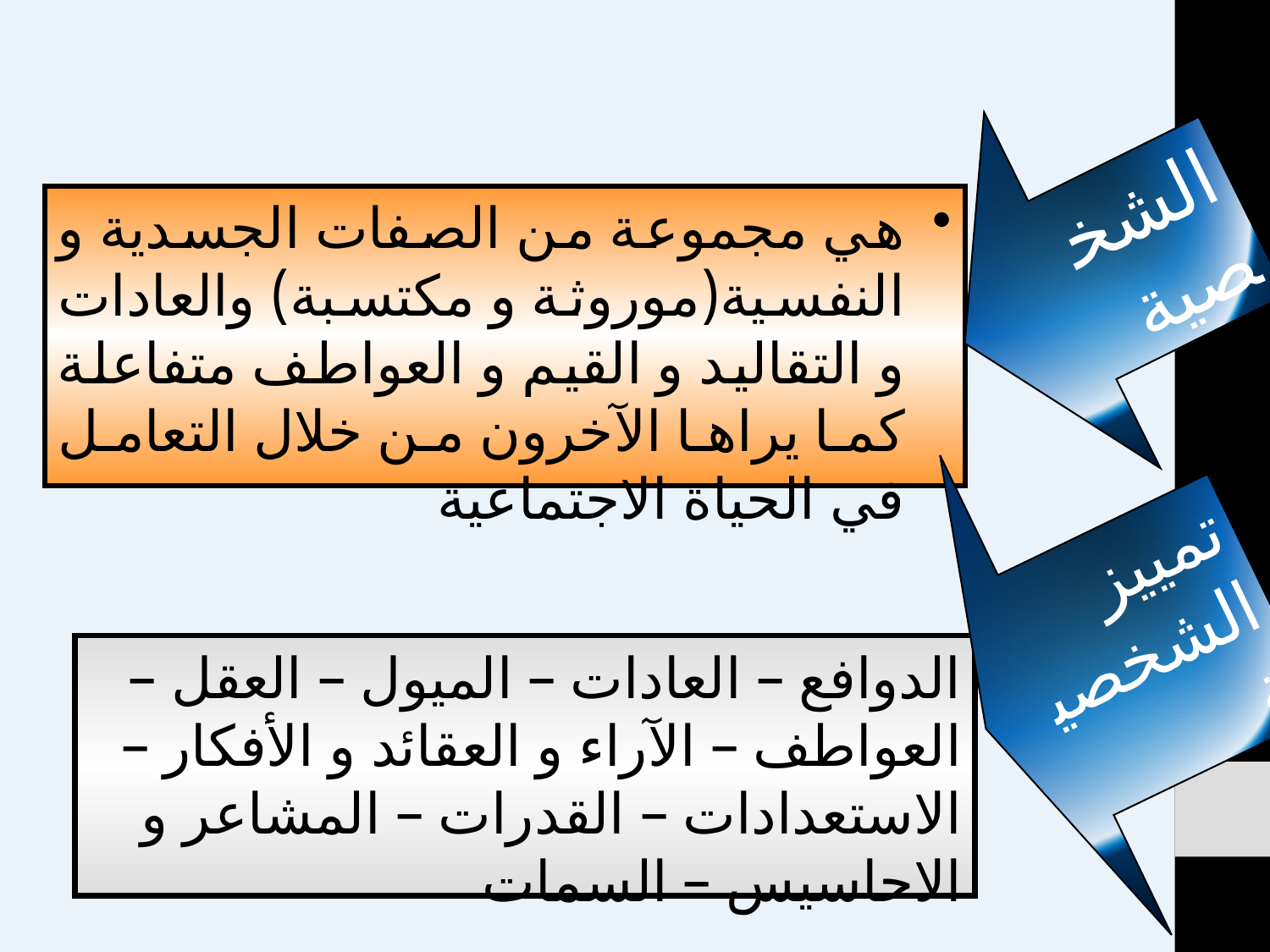

الشخصية
هي مجموعة من الصفات الجسدية و النفسية(موروثة و مكتسبة) والعادات و التقاليد و القيم و العواطف متفاعلة كما يراها الآخرون من خلال التعامل في الحياة الاجتماعية
تمييز الشخصية
الدوافع – العادات – الميول – العقل – العواطف – الآراء و العقائد و الأفكار – الاستعدادات – القدرات – المشاعر و الاحاسيس – السمات